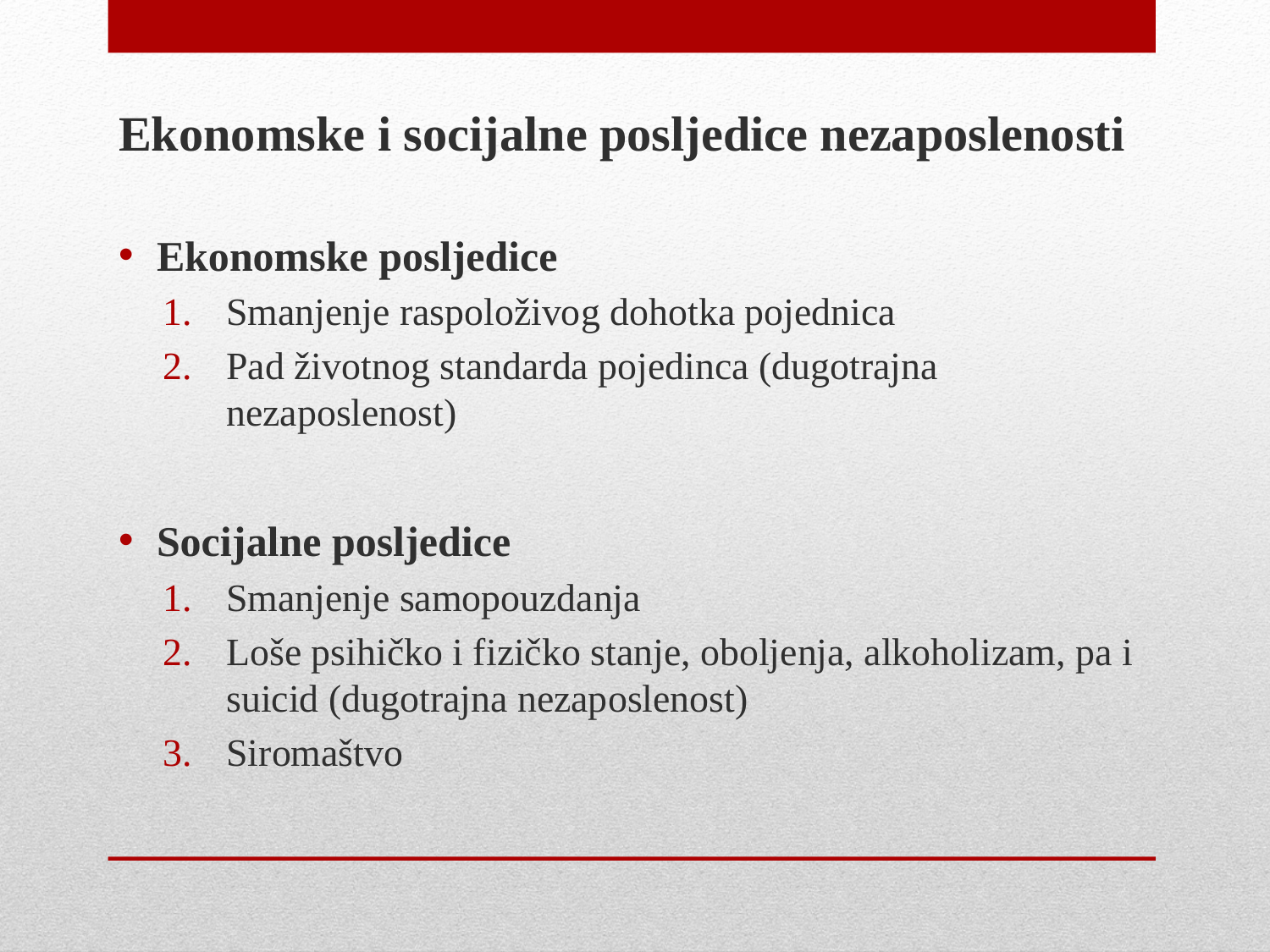

Ekonomske i socijalne posljedice nezaposlenosti

Ekonomske posljedice
Smanjenje raspoloživog dohotka pojednica
Pad životnog standarda pojedinca (dugotrajna nezaposlenost)

Socijalne posljedice
Smanjenje samopouzdanja
Loše psihičko i fizičko stanje, oboljenja, alkoholizam, pa i suicid (dugotrajna nezaposlenost)
Siromaštvo